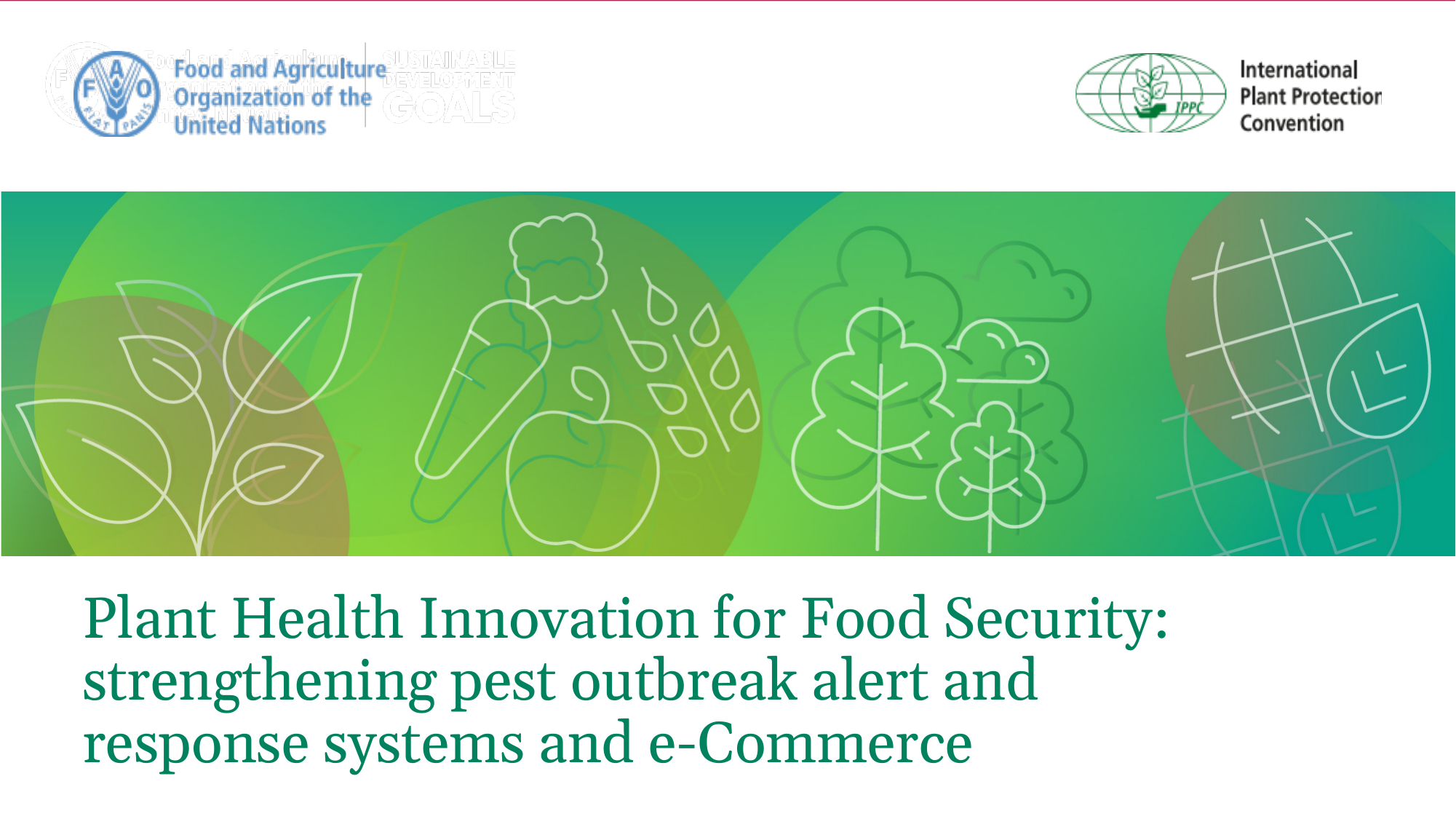

# Plant Health Innovation for Food Security: strengthening pest outbreak alert and response systems and e-Commerce